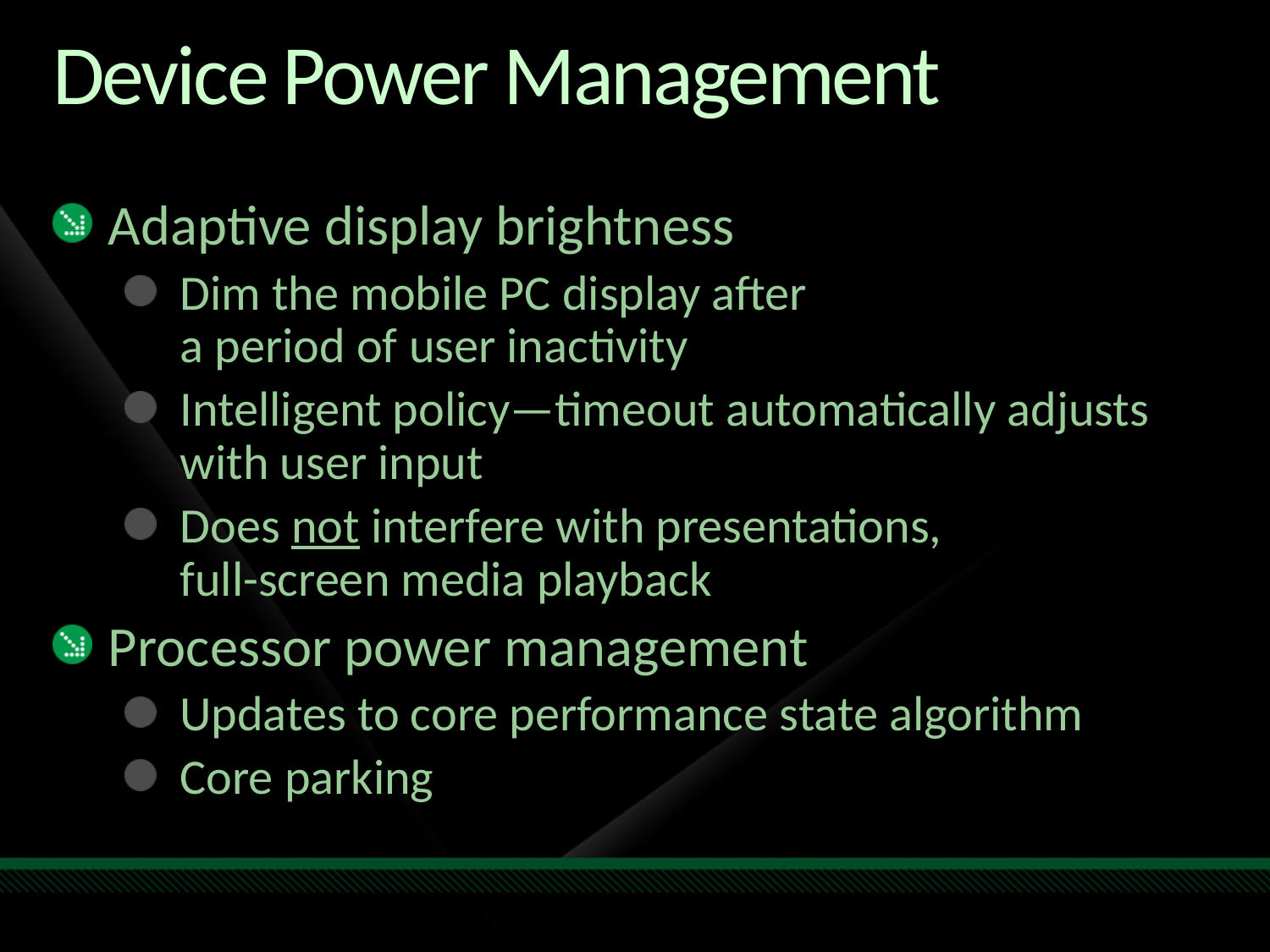

# Device Power Management
Adaptive display brightness
Dim the mobile PC display after
a period of user inactivity
Intelligent policy—timeout automatically adjusts with user input
Does not interfere with presentations,
full-screen media playback
Processor power management
Updates to core performance state algorithm
Core parking